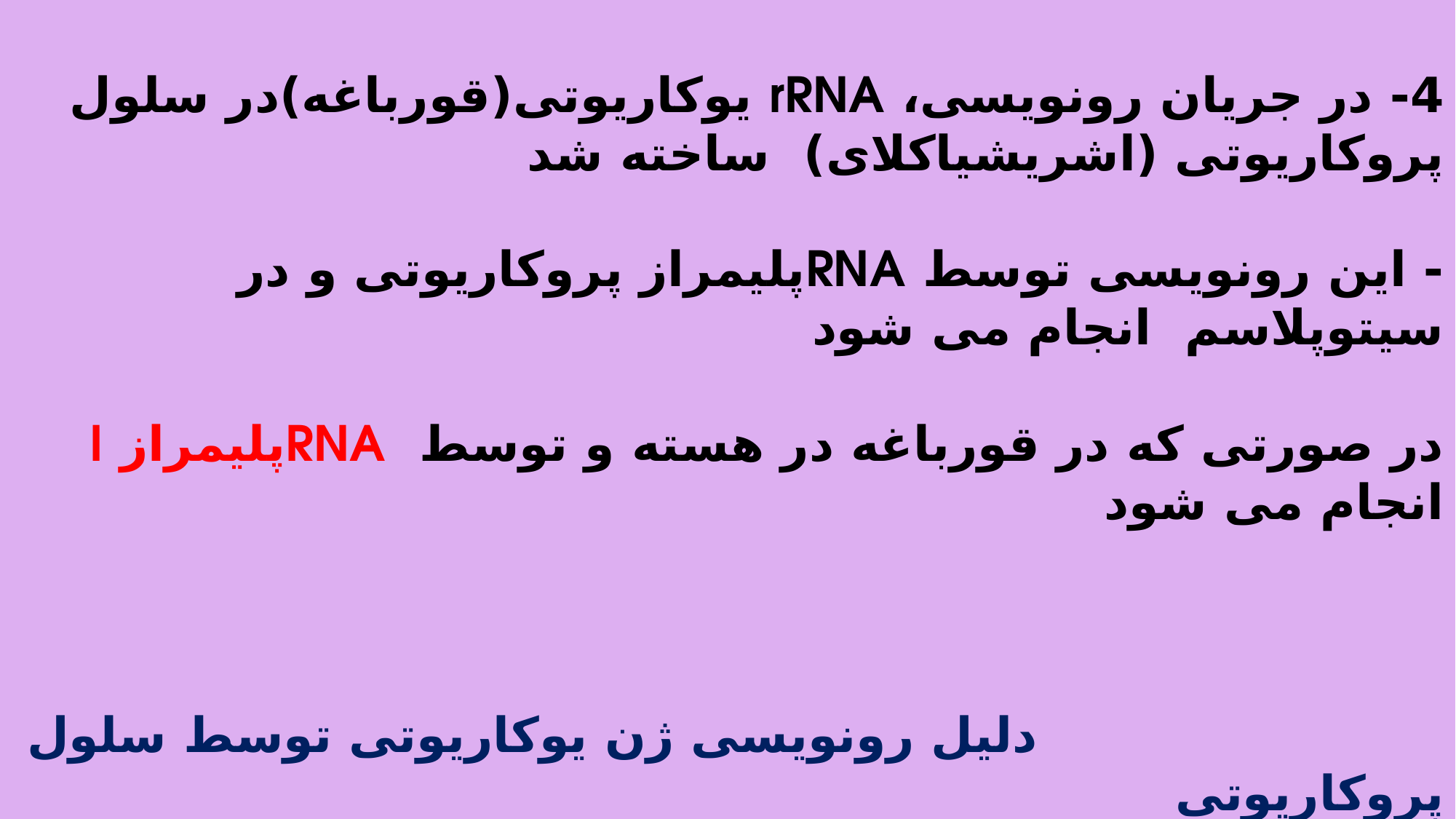

# 4- در جریان رونویسی، rRNA یوکاریوتی(قورباغه)در سلول پروکاریوتی (اشریشیاکلای)  ساخته شد - این رونویسی توسط RNAپلیمراز پروکاریوتی و در سیتوپلاسم  انجام می شود در صورتی که در قورباغه در هسته و توسط  RNAپلیمراز I  انجام می شود دلیل رونویسی ژن یوکاریوتی توسط سلول پروکاریوتی عمومی بودن رمزهای ژنتیکی است.
www.biology86.ir